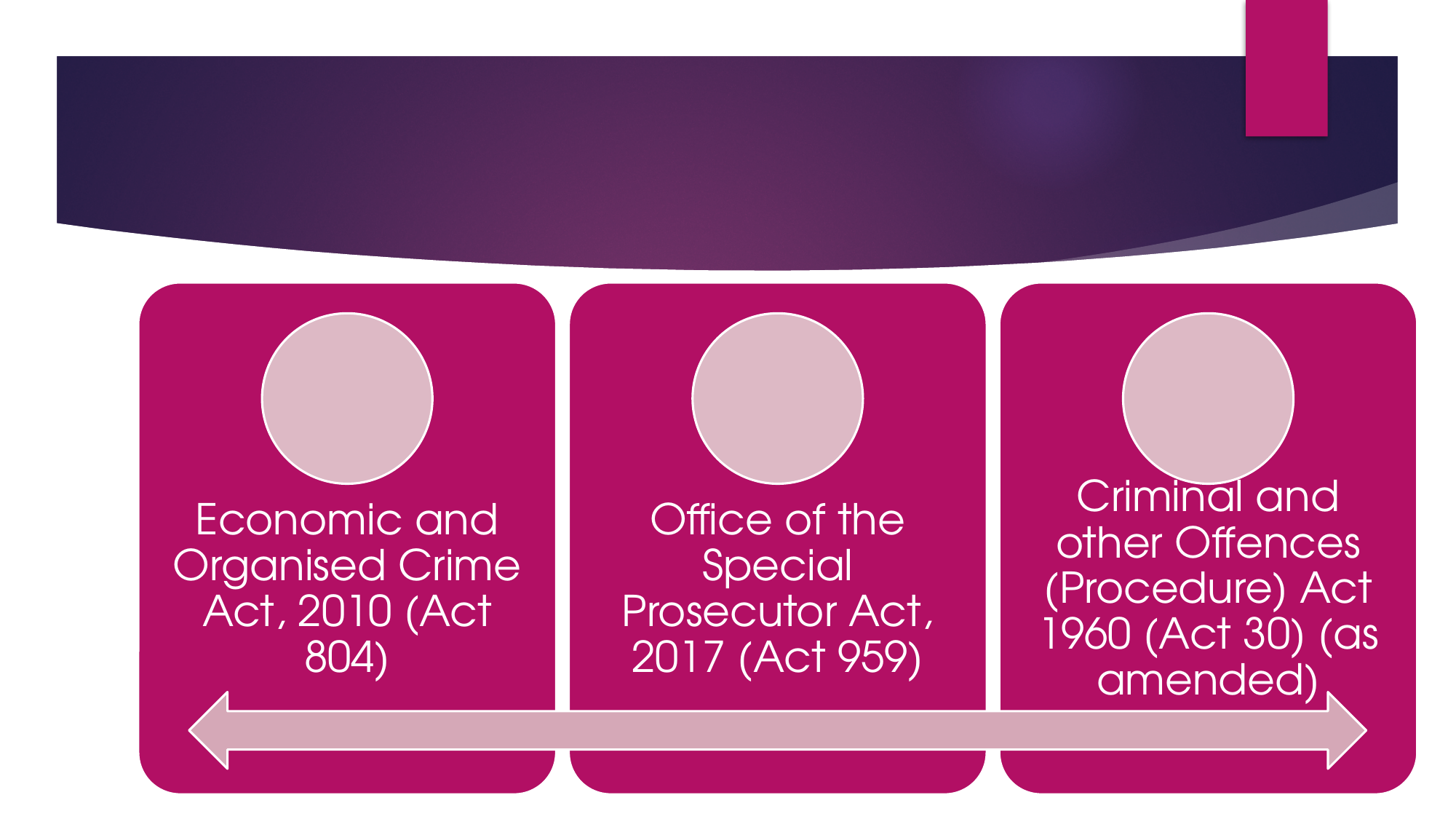

#

Economic and Organised Crime Act, 2010 (Act 804)
Office of the Special Prosecutor Act, 2017 (Act 959)
Criminal and other Offences (Procedure) Act 1960 (Act 30) (as amended)